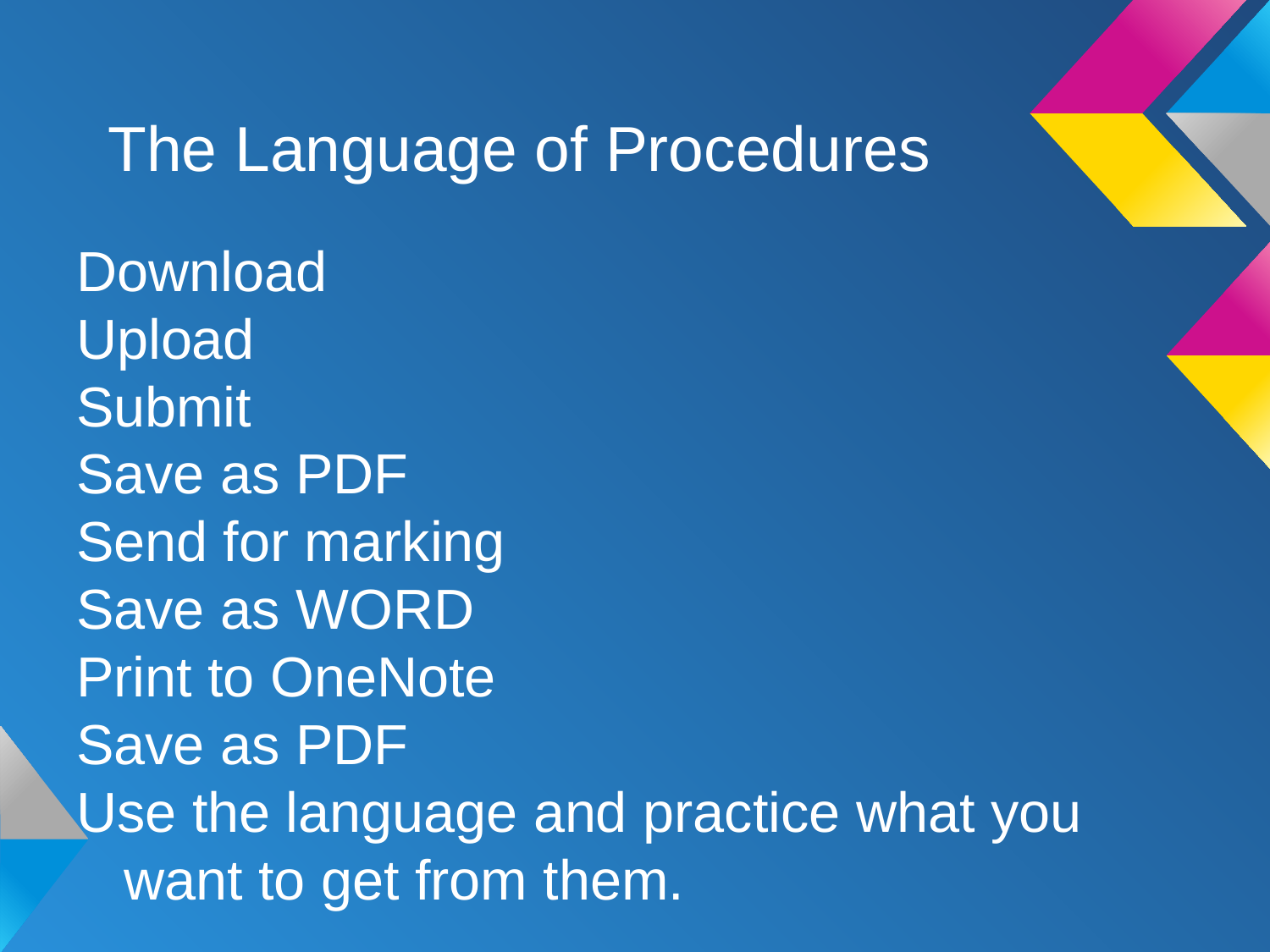

# The Language of Procedures
Download
Upload
Submit
Save as PDF
Send for marking
Save as WORD
Print to OneNote
Save as PDF
Use the language and practice what you want to get from them.